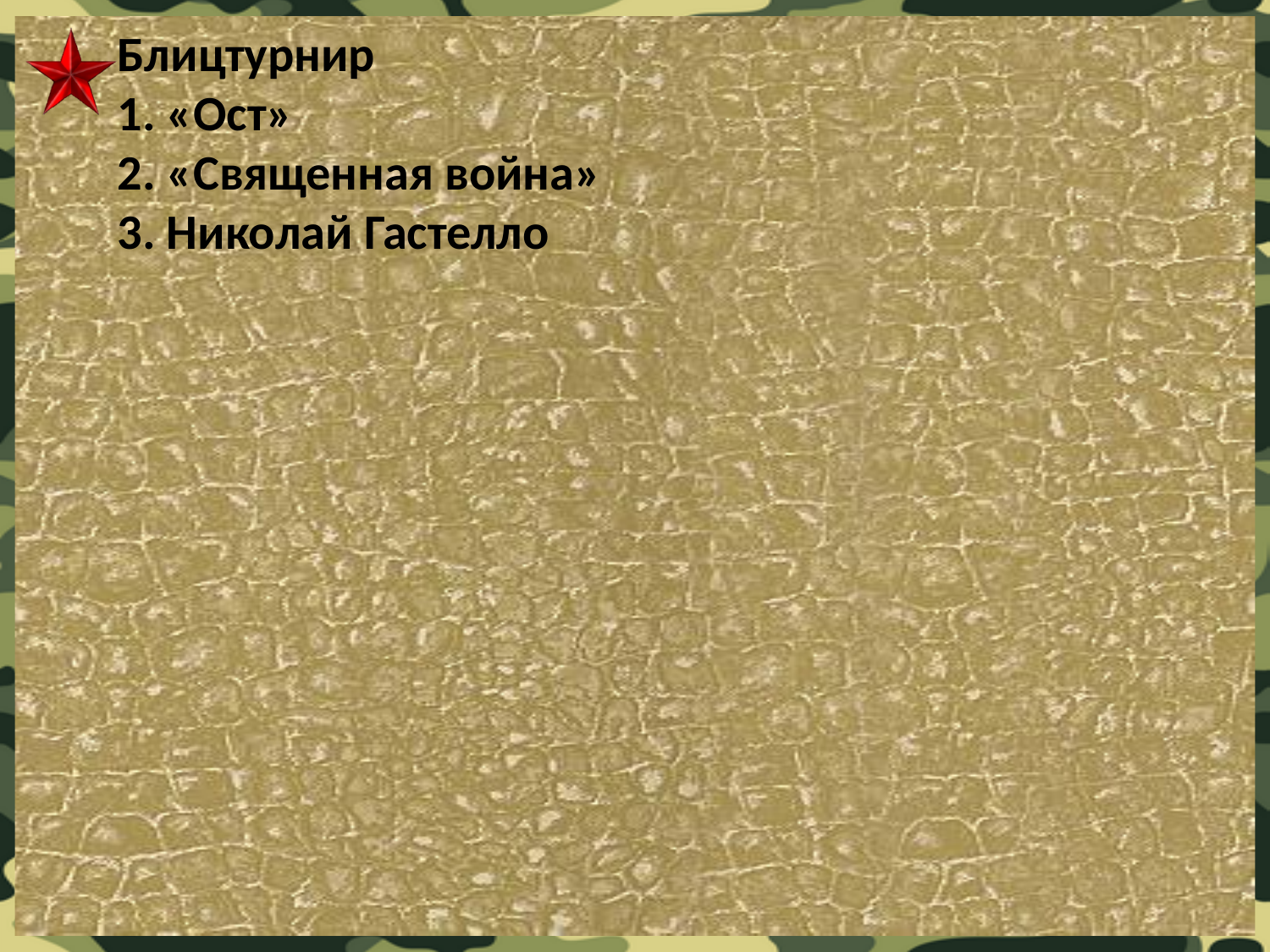

Блицтурнир
1. «Ост»
2. «Священная война»
3. Николай Гастелло